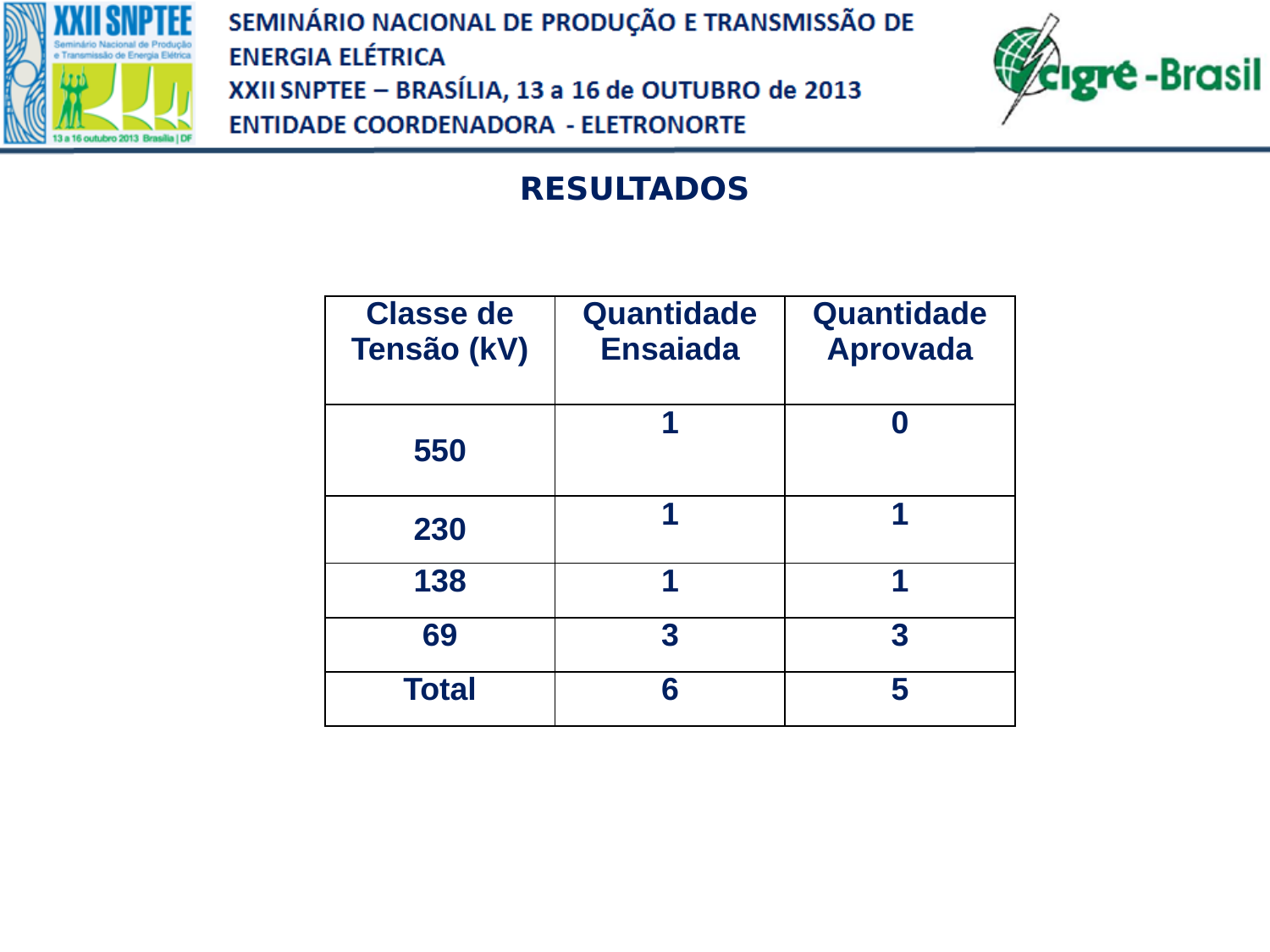

RESULTADOS
| Classe de Tensão (kV) | Quantidade Ensaiada | Quantidade Aprovada |
| --- | --- | --- |
| 550 | 1 | 0 |
| 230 | 1 | 1 |
| 138 | 1 | 1 |
| 69 | 3 | 3 |
| Total | 6 | 5 |